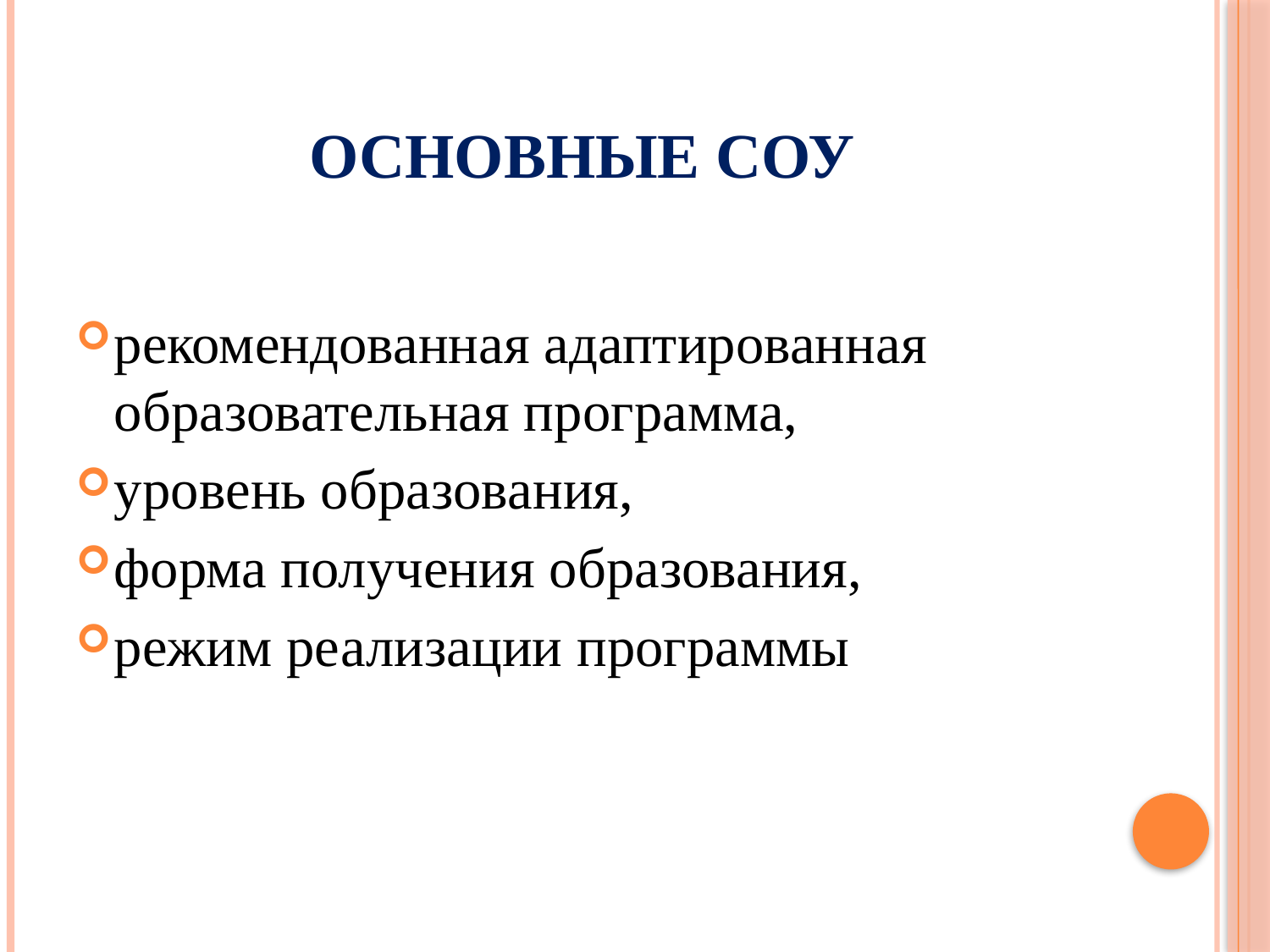

# Основные СОУ

рекомендованная адаптированная образовательная программа,
уровень образования,
форма получения образования,
режим реализации программы